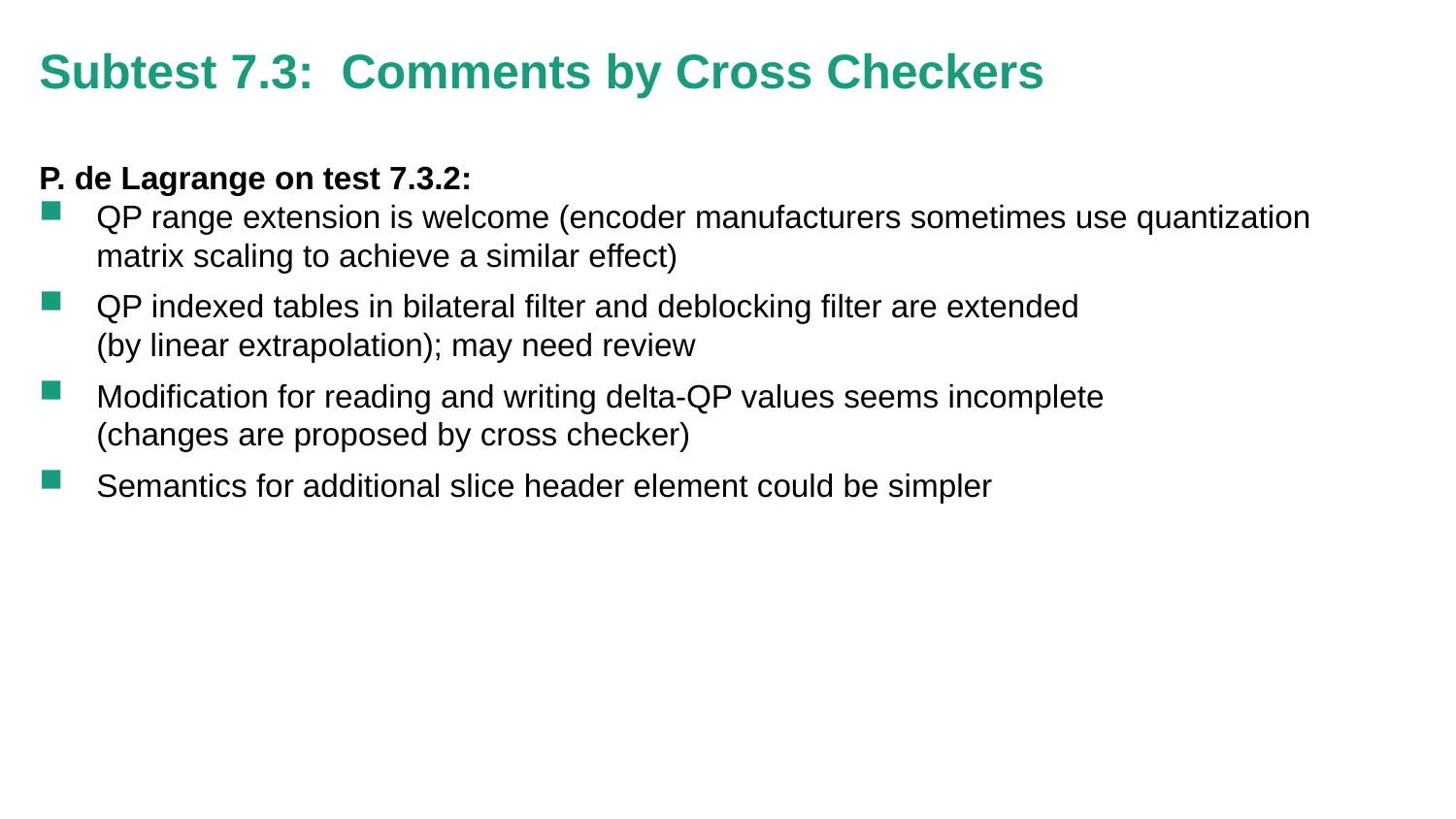

# Subtest 7.3:  Comments by Cross Checkers
P. de Lagrange on test 7.3.2:
QP range extension is welcome (encoder manufacturers sometimes use quantization matrix scaling to achieve a similar effect)
QP indexed tables in bilateral filter and deblocking filter are extended
(by linear extrapolation); may need review
Modification for reading and writing delta-QP values seems incomplete
(changes are proposed by cross checker)
Semantics for additional slice header element could be simpler